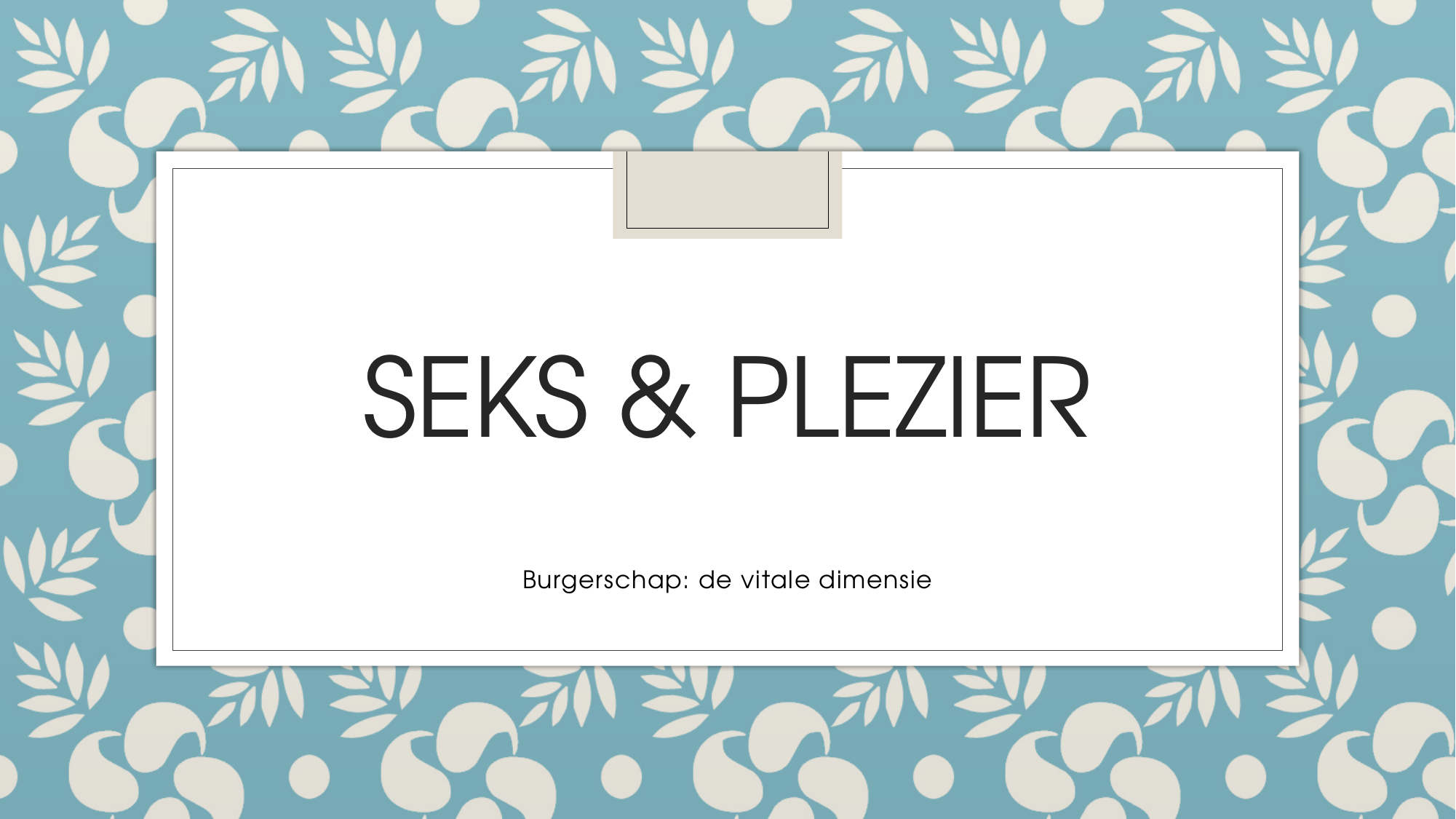

# Seks & plezier
Burgerschap: de vitale dimensie